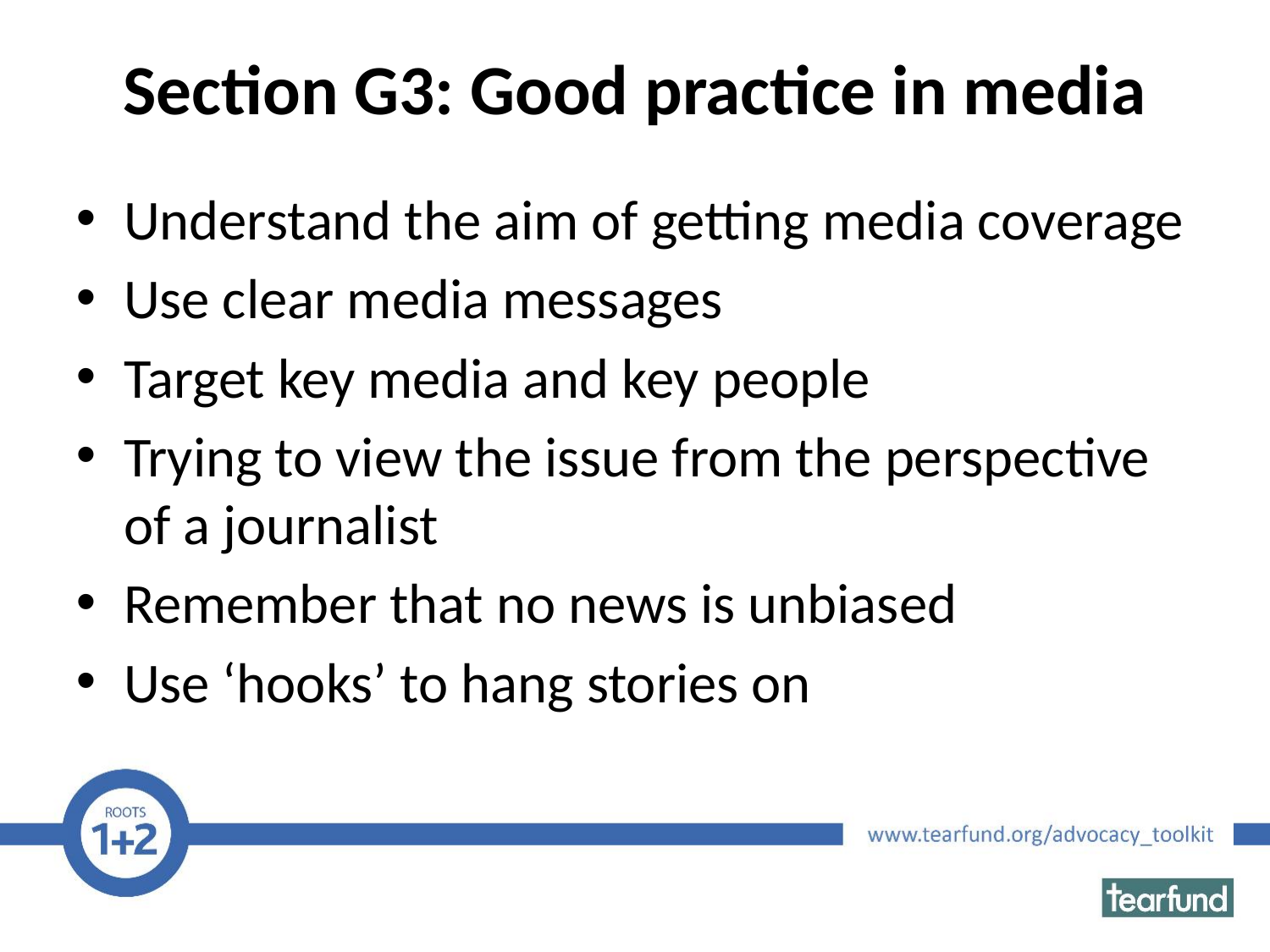

# Section G3: Good practice in media
Understand the aim of getting media coverage
Use clear media messages
Target key media and key people
Trying to view the issue from the perspective of a journalist
Remember that no news is unbiased
Use ‘hooks’ to hang stories on